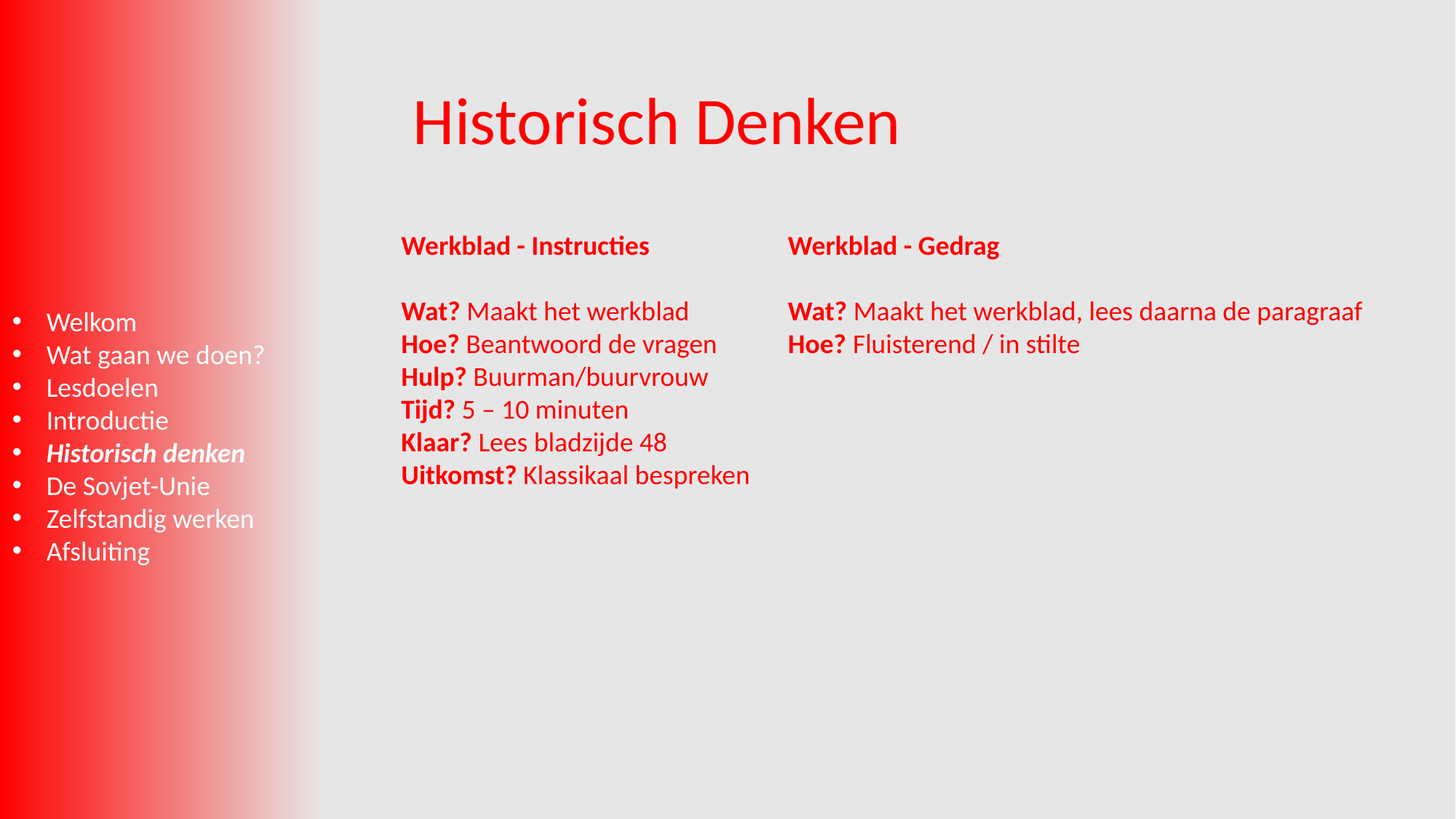

# Historisch Denken
Werkblad - Instructies

Wat? Maakt het werkblad
Hoe? Beantwoord de vragen
Hulp? Buurman/buurvrouw
Tijd? 5 – 10 minuten
Klaar? Lees bladzijde 48
Uitkomst? Klassikaal bespreken
Werkblad - Gedrag

Wat? Maakt het werkblad, lees daarna de paragraaf
Hoe? Fluisterend / in stilte
Welkom
Wat gaan we doen?
Lesdoelen
Introductie
Historisch denken
De Sovjet-Unie
Zelfstandig werken
Afsluiting